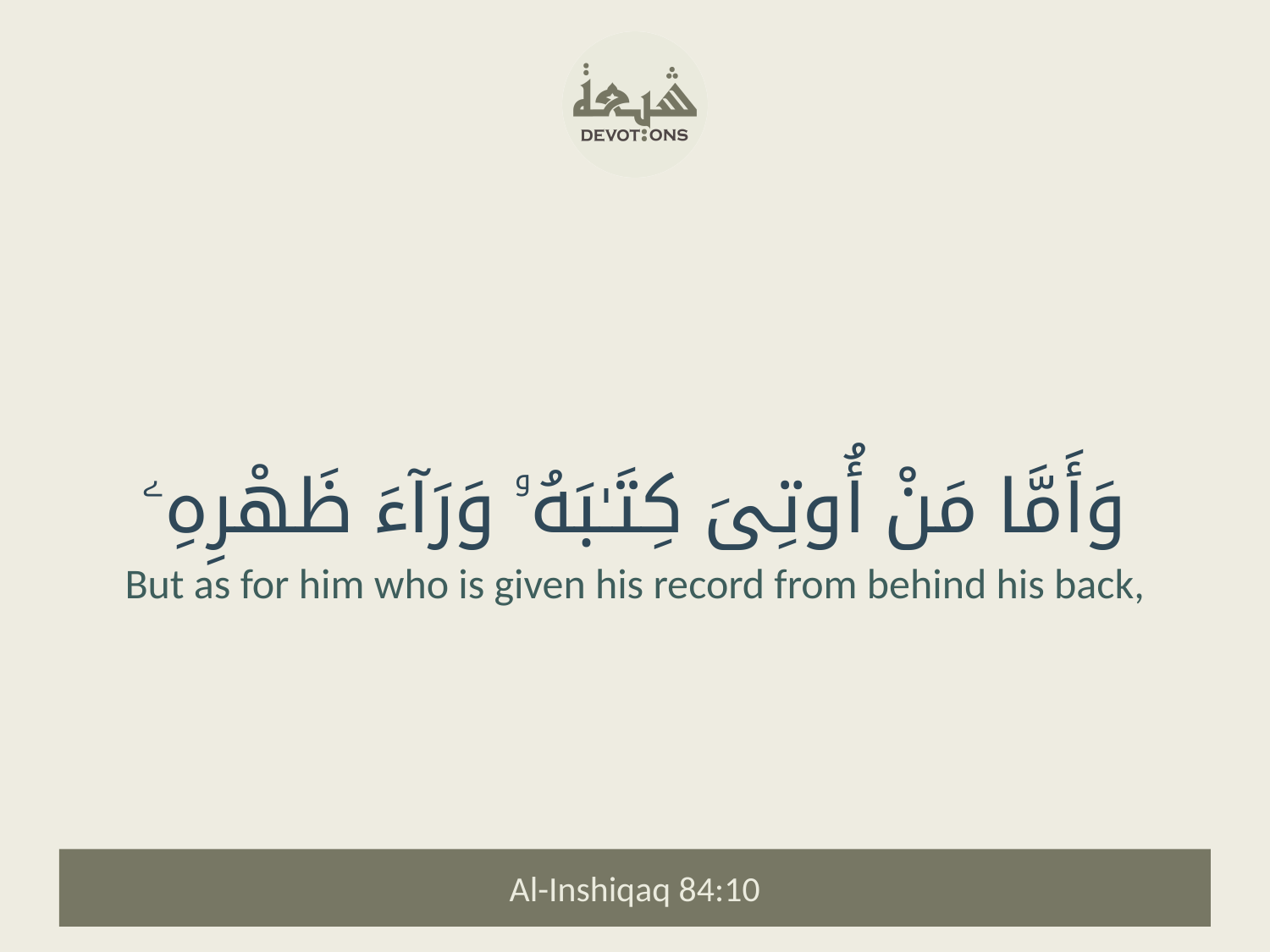

وَأَمَّا مَنْ أُوتِىَ كِتَـٰبَهُۥ وَرَآءَ ظَهْرِهِۦ
But as for him who is given his record from behind his back,
Al-Inshiqaq 84:10